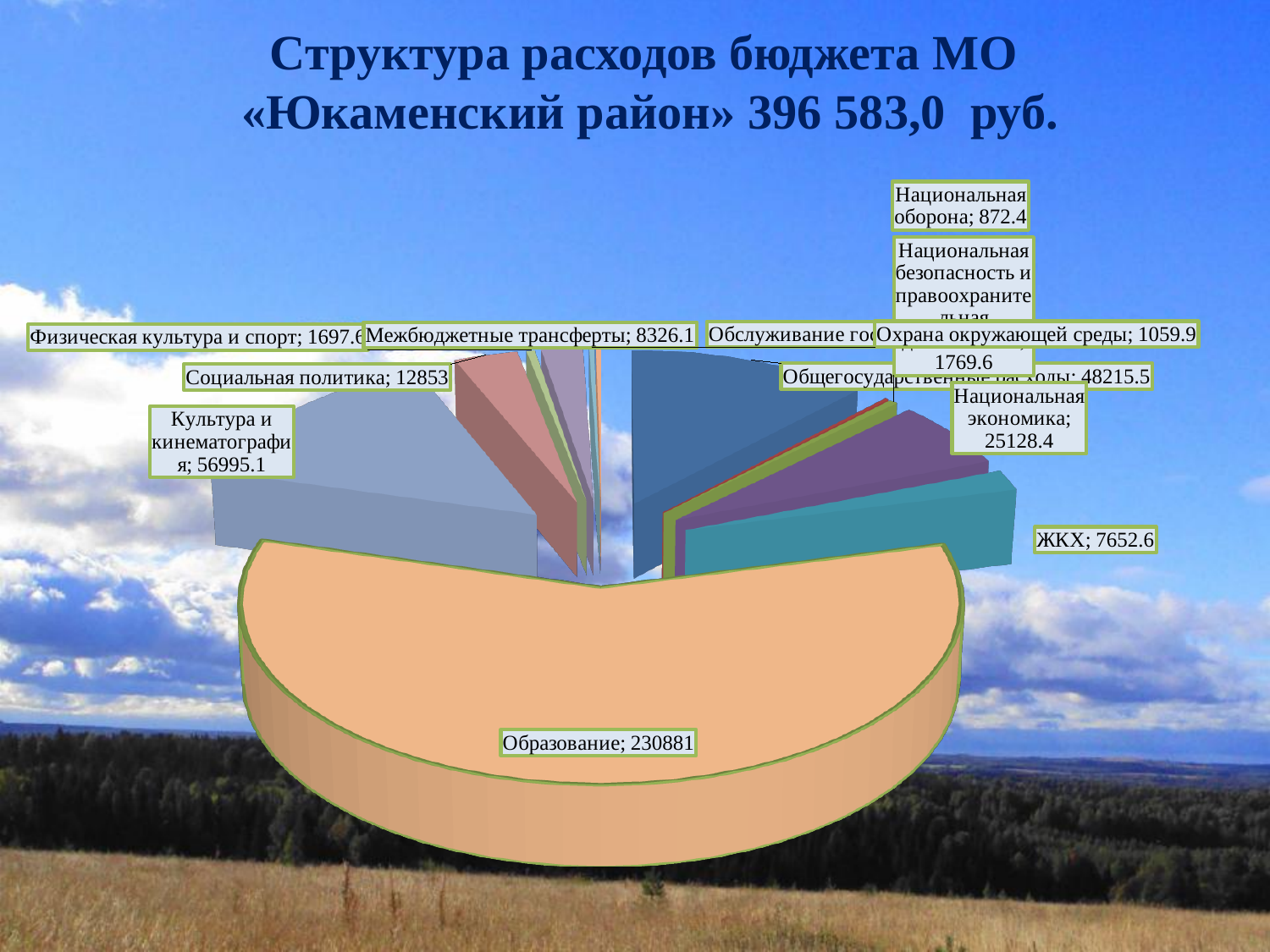

# Структура расходов бюджета МО «Юкаменский район» 396 583,0  руб.

[unsupported chart]